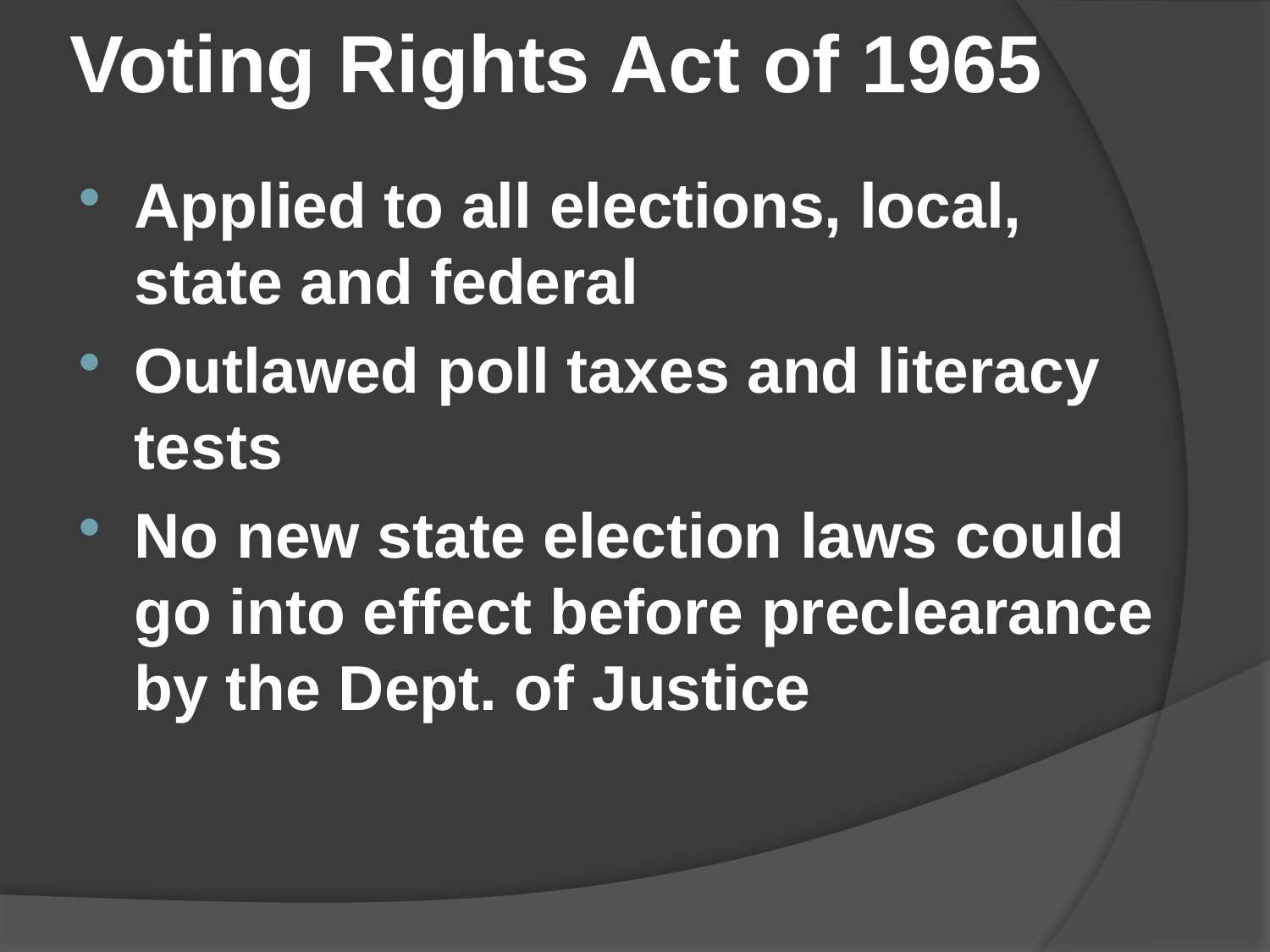

# Voting Rights Act of 1965
Applied to all elections, local, state and federal
Outlawed poll taxes and literacy tests
No new state election laws could go into effect before preclearance by the Dept. of Justice